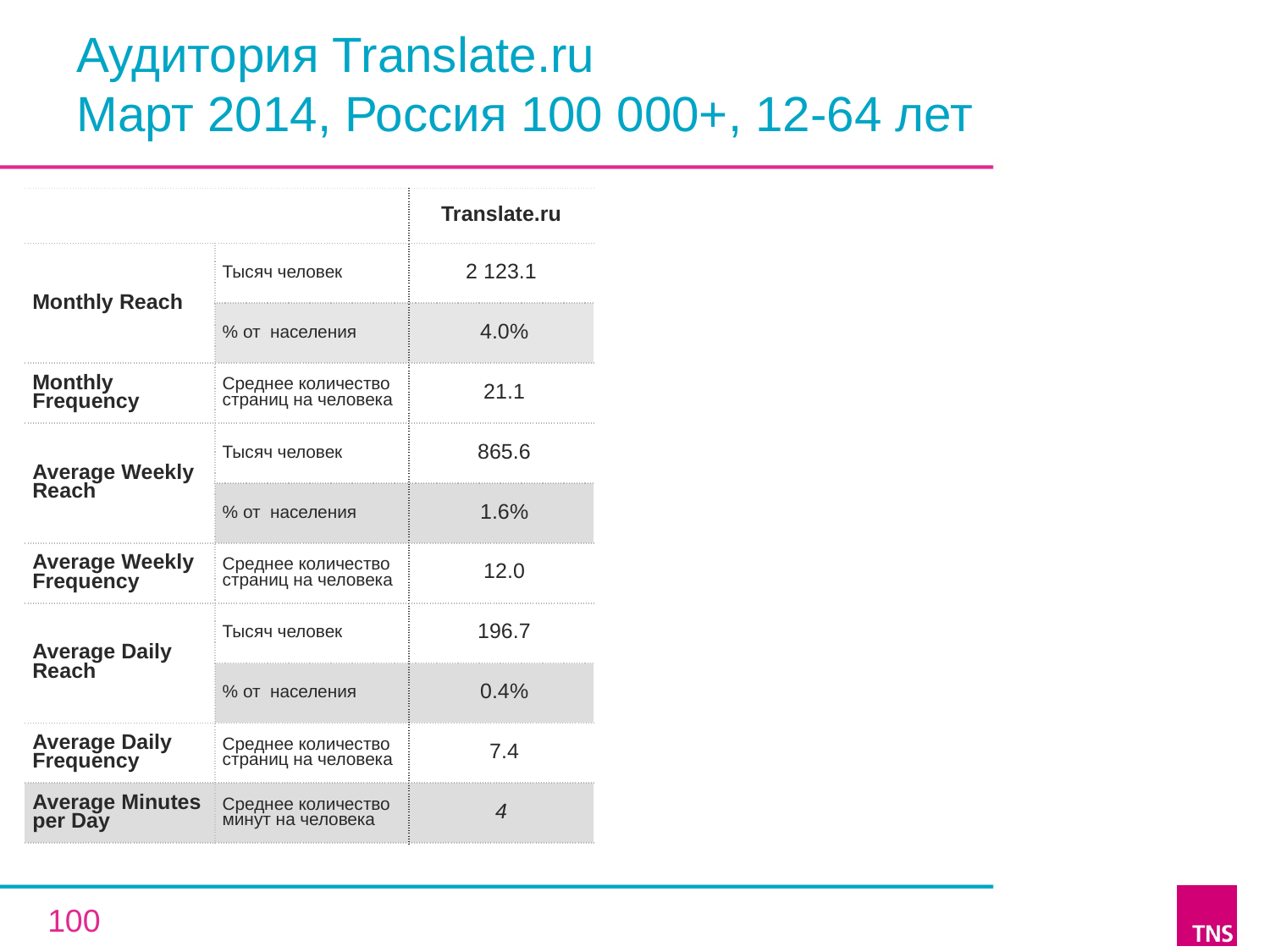

# Аудитория Translate.ru Март 2014, Россия 100 000+, 12-64 лет
|  |  | Translate.ru |
| --- | --- | --- |
| Monthly Reach | Тысяч человек | 2 123.1 |
|  | % от населения | 4.0% |
| Monthly Frequency | Среднее количество страниц на человека | 21.1 |
| Average Weekly Reach | Тысяч человек | 865.6 |
|  | % от населения | 1.6% |
| Average Weekly Frequency | Среднее количество страниц на человека | 12.0 |
| Average Daily Reach | Тысяч человек | 196.7 |
|  | % от населения | 0.4% |
| Average Daily Frequency | Среднее количество страниц на человека | 7.4 |
| Average Minutes per Day | Среднее количество минут на человека | 4 |

100